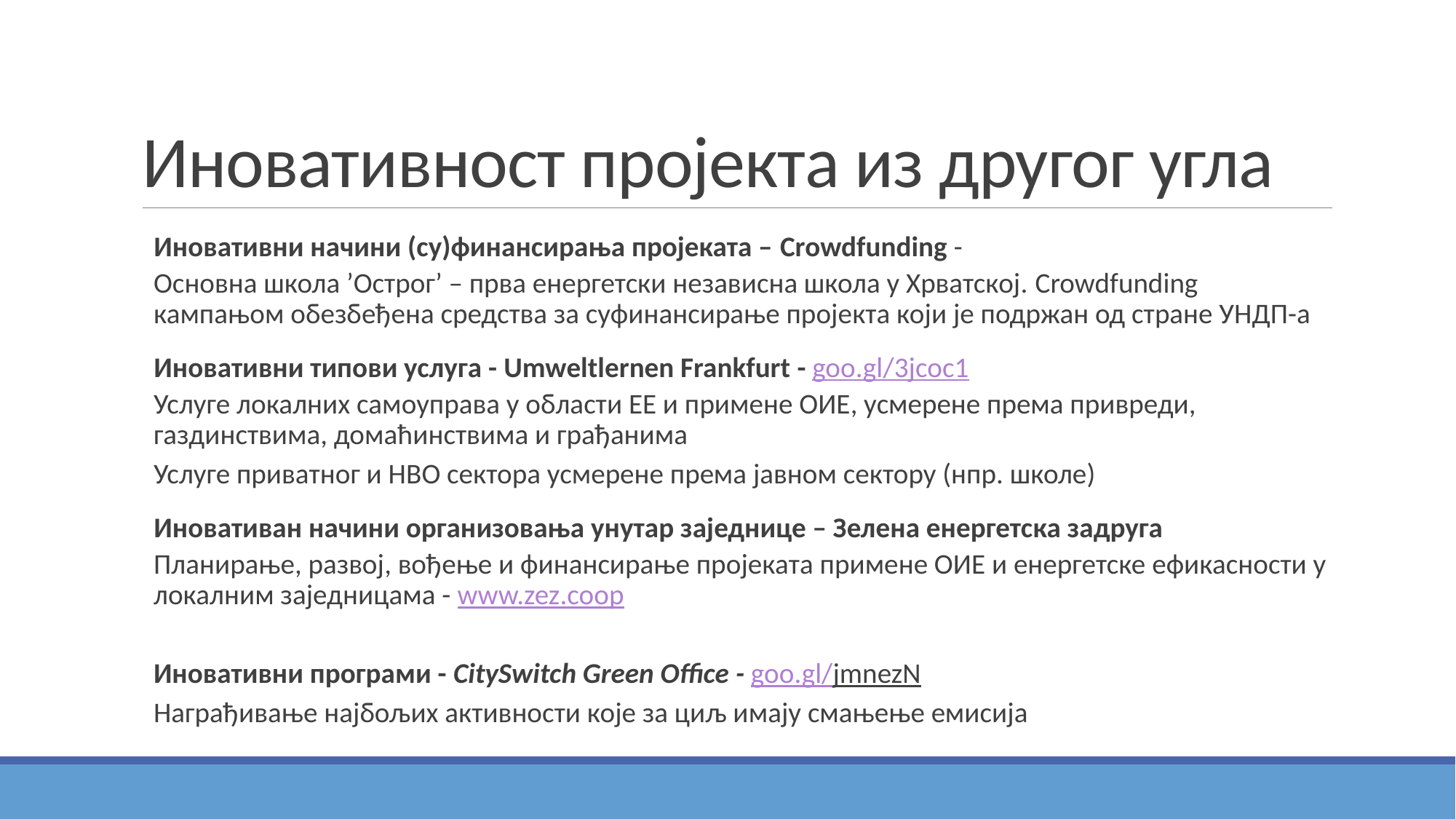

# Иновативност пројекта из другог угла
  Иновативни начини (су)финансирања пројеката – Crowdfunding -
Основна школа ’Острог’ – прва енергетски независна школа у Хрватској. Crowdfunding кампањом обезбеђена средства за суфинансирање пројекта који је подржан од стране УНДП-а
  Иновативни типови услуга - Umweltlernen Frankfurt - goo.gl/3jcoc1
Услуге локалних самоуправа у области ЕЕ и примене ОИЕ, усмерене према привреди, газдинствима, домаћинствима и грађанима
Услуге приватног и НВО сектора усмерене према јавном сектору (нпр. школе)
  Иновативан начини организовања унутар заједнице – Зелена енергетска задруга
Планирање, развој, вођење и финансирање пројеката примене ОИЕ и енергетске ефикасности у локалним заједницама - www.zez.coop

Иновативни програми - CitySwitch Green Office - goo.gl/jmnezN
Награђивање најбољих активности које за циљ имају смањење емисија